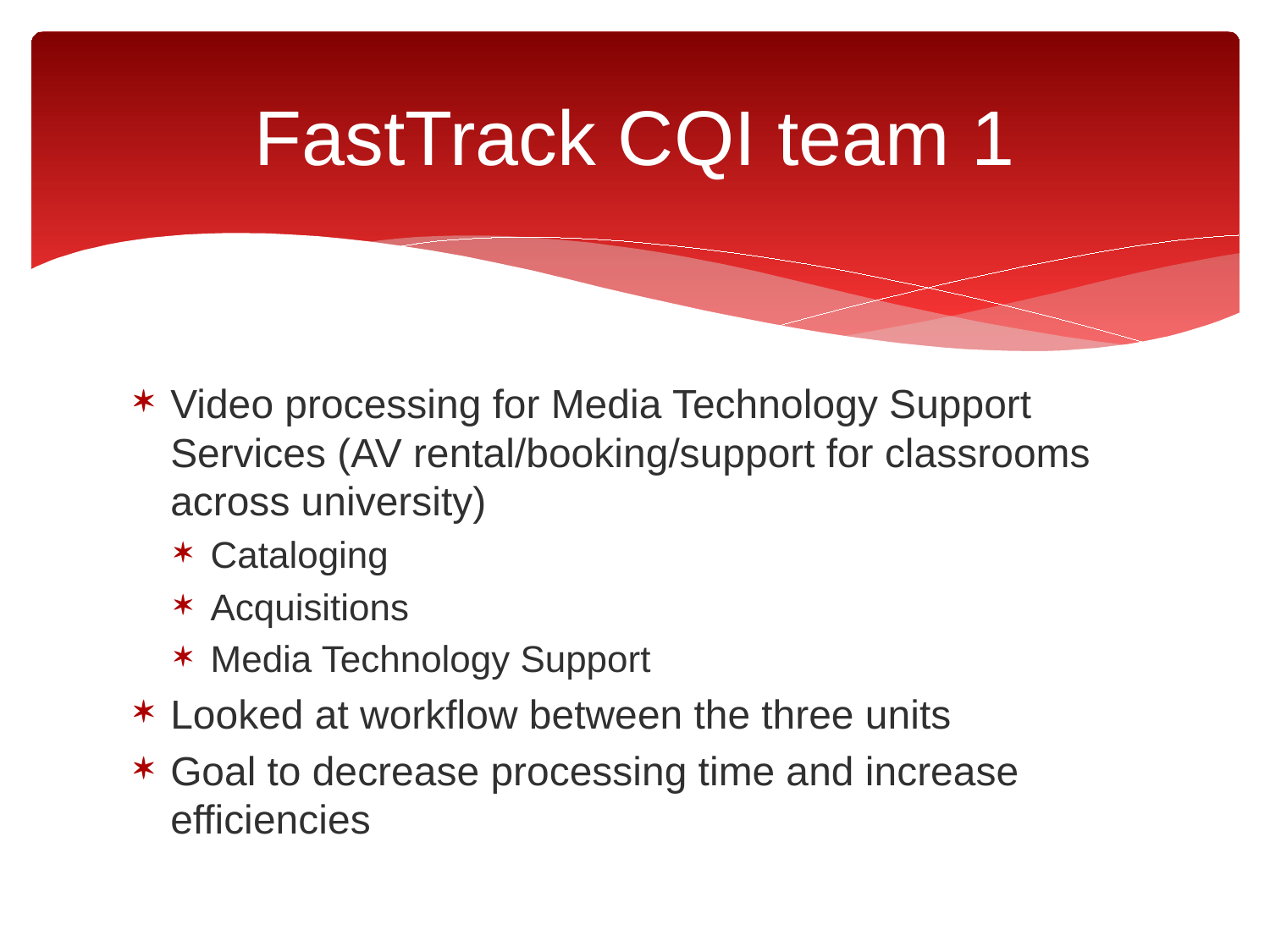

# FastTrack CQI team 1
Video processing for Media Technology Support Services (AV rental/booking/support for classrooms across university)
Cataloging
Acquisitions
Media Technology Support
Looked at workflow between the three units
Goal to decrease processing time and increase efficiencies